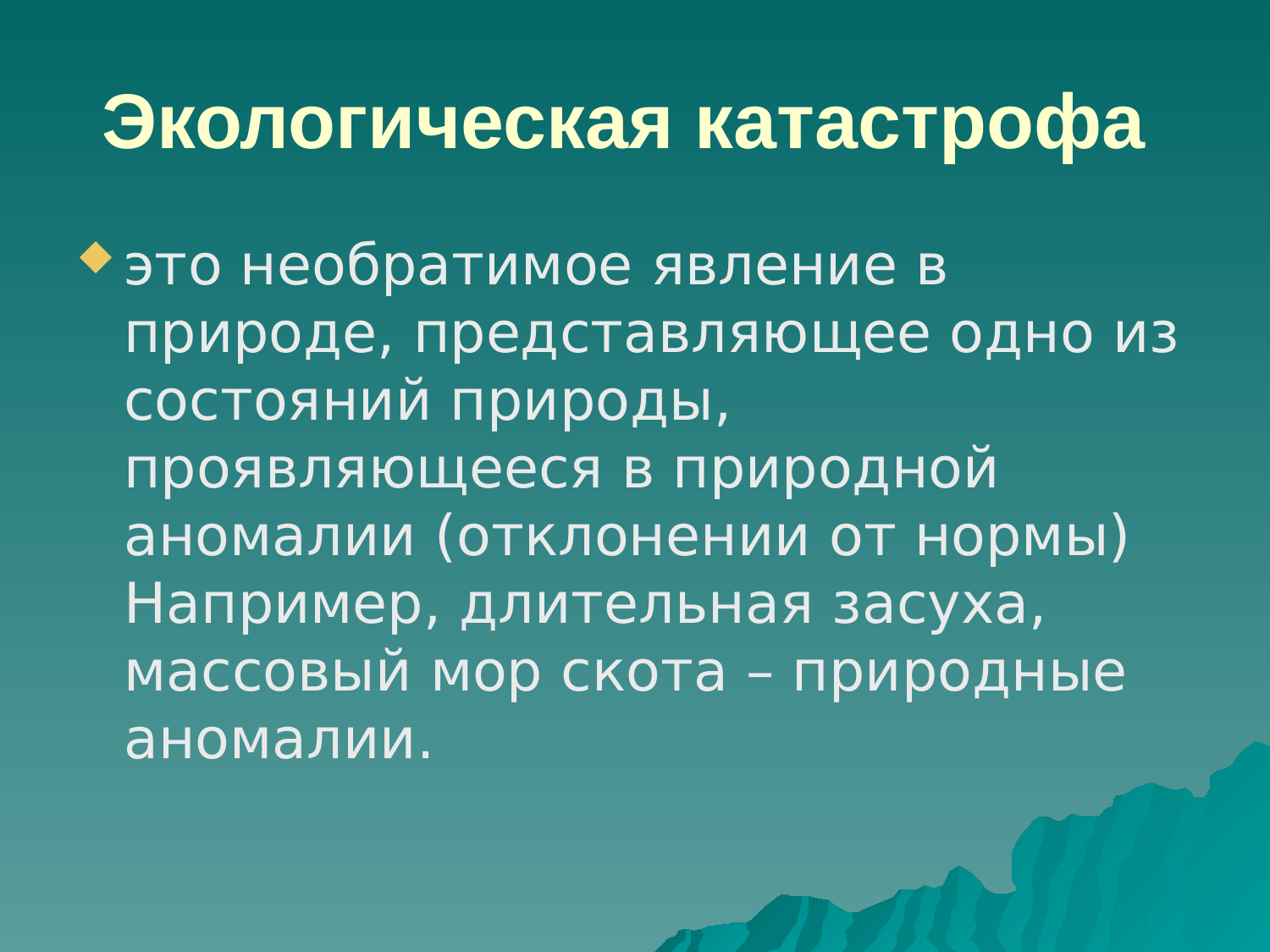

# Экологическая катастрофа
это необратимое явление в природе, представляющее одно из состояний природы, проявляющееся в природной аномалии (отклонении от нормы) Например, длительная засуха, массовый мор скота – природные аномалии.